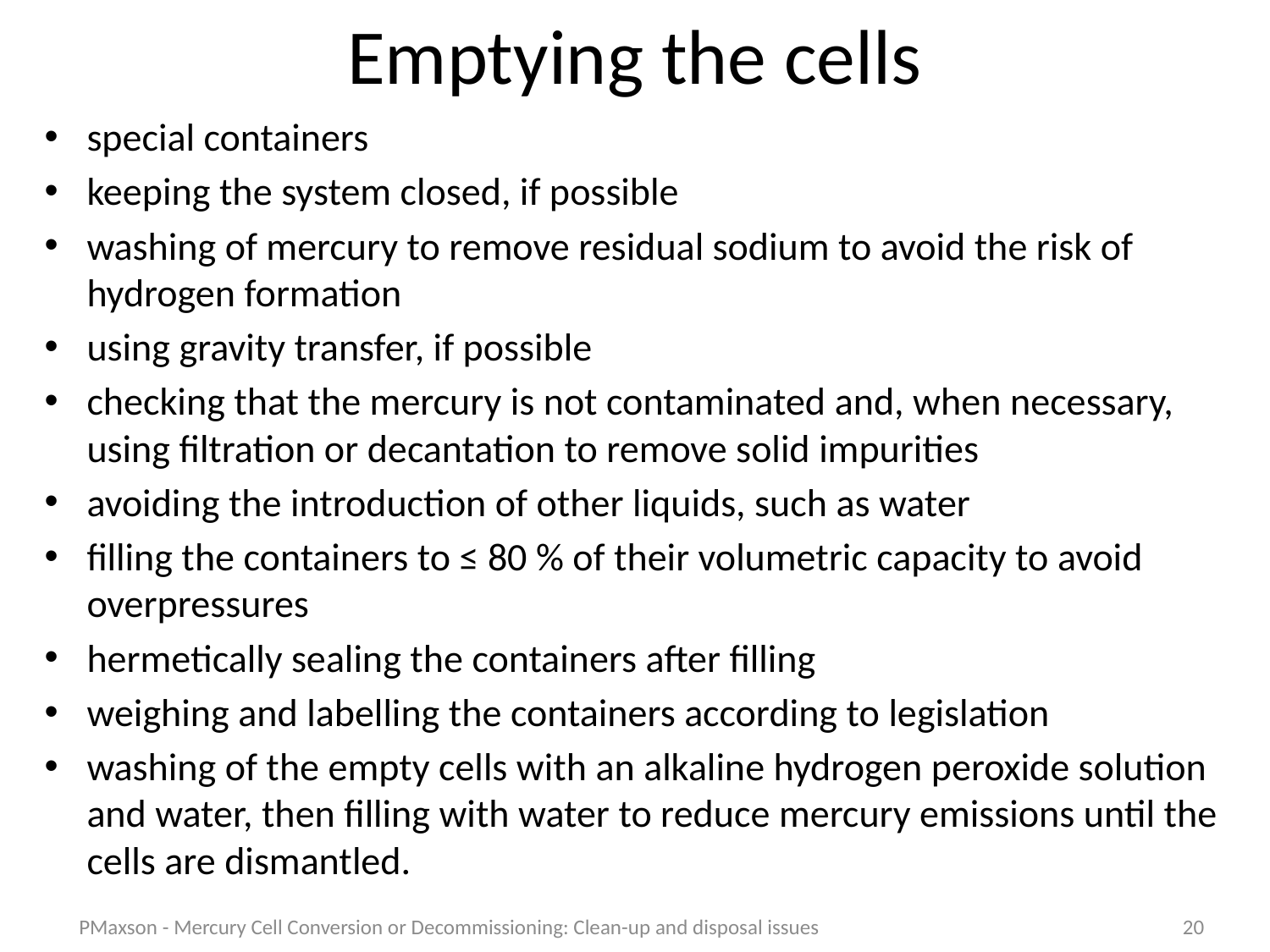

# Emptying the cells
special containers
keeping the system closed, if possible
washing of mercury to remove residual sodium to avoid the risk of hydrogen formation
using gravity transfer, if possible
checking that the mercury is not contaminated and, when necessary, using filtration or decantation to remove solid impurities
avoiding the introduction of other liquids, such as water
filling the containers to ≤ 80 % of their volumetric capacity to avoid overpressures
hermetically sealing the containers after filling
weighing and labelling the containers according to legislation
washing of the empty cells with an alkaline hydrogen peroxide solution and water, then filling with water to reduce mercury emissions until the cells are dismantled.
PMaxson - Mercury Cell Conversion or Decommissioning: Clean-up and disposal issues
20